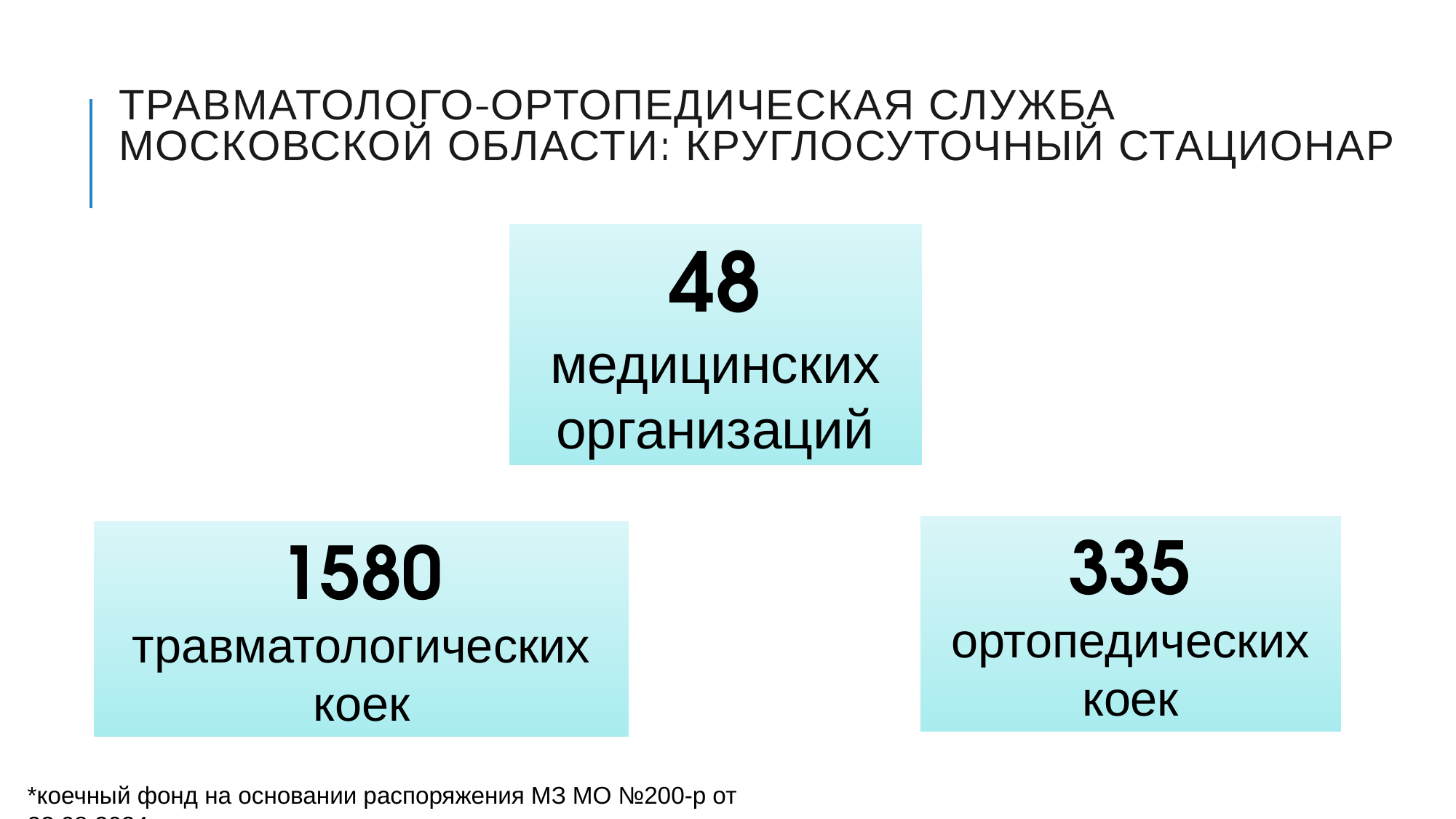

# Травматолого-ортопедическая служба Московской области: круглосуточный стационар
48 медицинских организаций
335 ортопедических коек
1580 травматологических коек
*коечный фонд на основании распоряжения МЗ МО №200-р от 23.08.2024г.